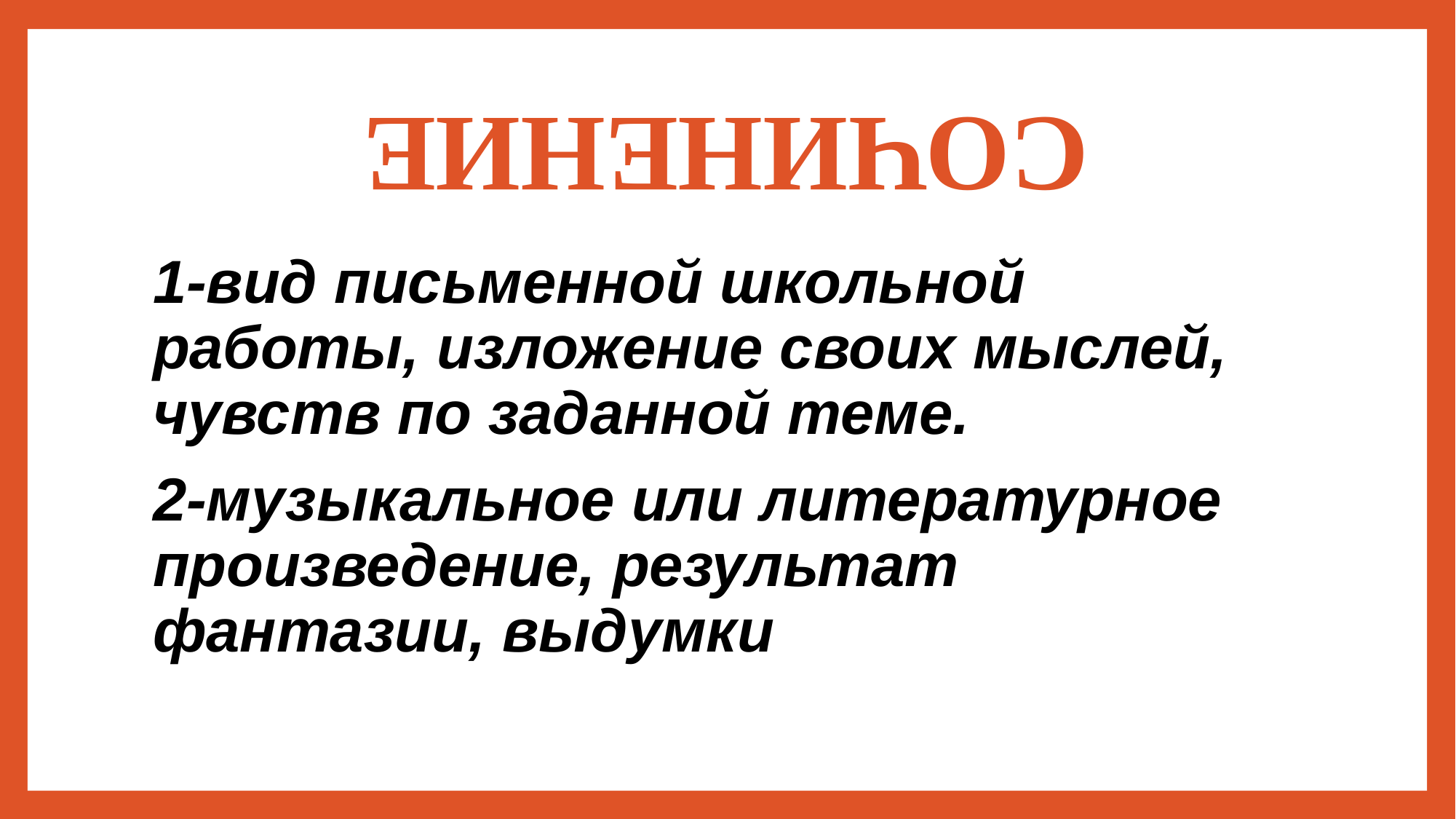

# СОЧИНЕНИЕ
1-вид письменной школьной работы, изложение своих мыслей, чувств по заданной теме.
2-музыкальное или литературное произведение, результат фантазии, выдумки